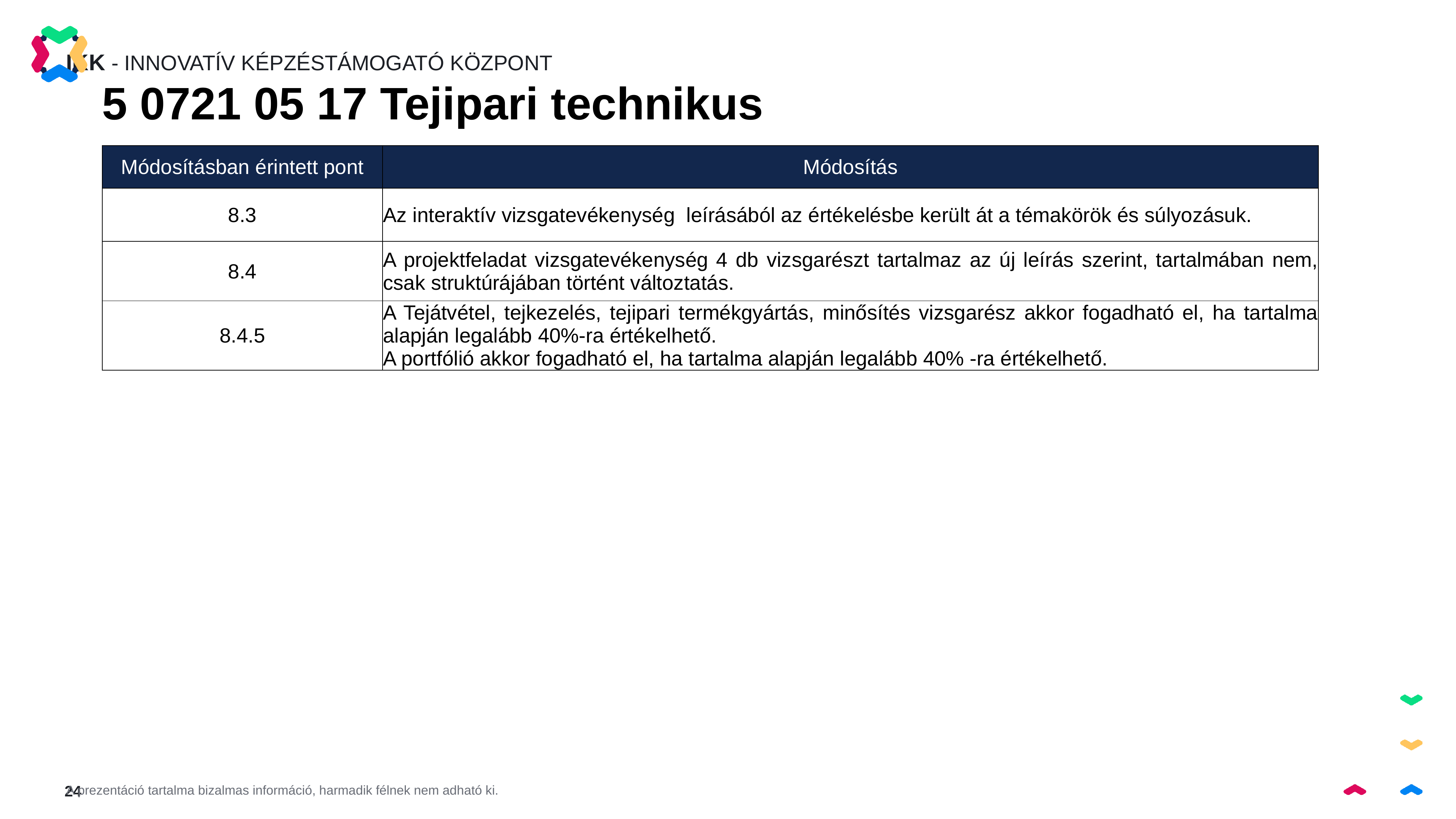

5 0721 05 17 Tejipari technikus
| Módosításban érintett pont | Módosítás |
| --- | --- |
| 8.3 | Az interaktív vizsgatevékenység leírásából az értékelésbe került át a témakörök és súlyozásuk. |
| 8.4 | A projektfeladat vizsgatevékenység 4 db vizsgarészt tartalmaz az új leírás szerint, tartalmában nem, csak struktúrájában történt változtatás. |
| 8.4.5 | A Tejátvétel, tejkezelés, tejipari termékgyártás, minősítés vizsgarész akkor fogadható el, ha tartalma alapján legalább 40%-ra értékelhető. A portfólió akkor fogadható el, ha tartalma alapján legalább 40% -ra értékelhető. |